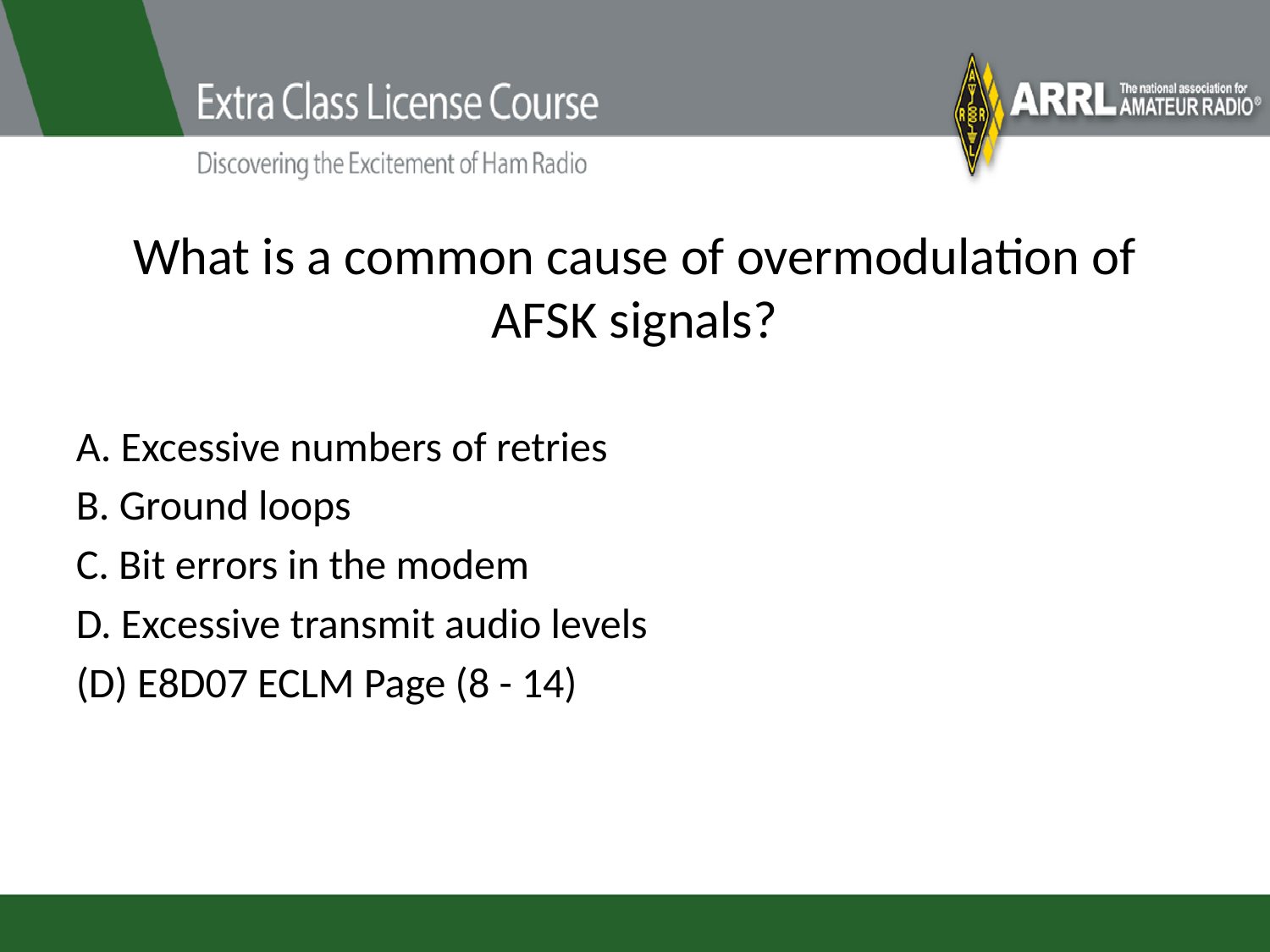

# What is a common cause of overmodulation of AFSK signals?
A. Excessive numbers of retries
B. Ground loops
C. Bit errors in the modem
D. Excessive transmit audio levels
(D) E8D07 ECLM Page (8 - 14)